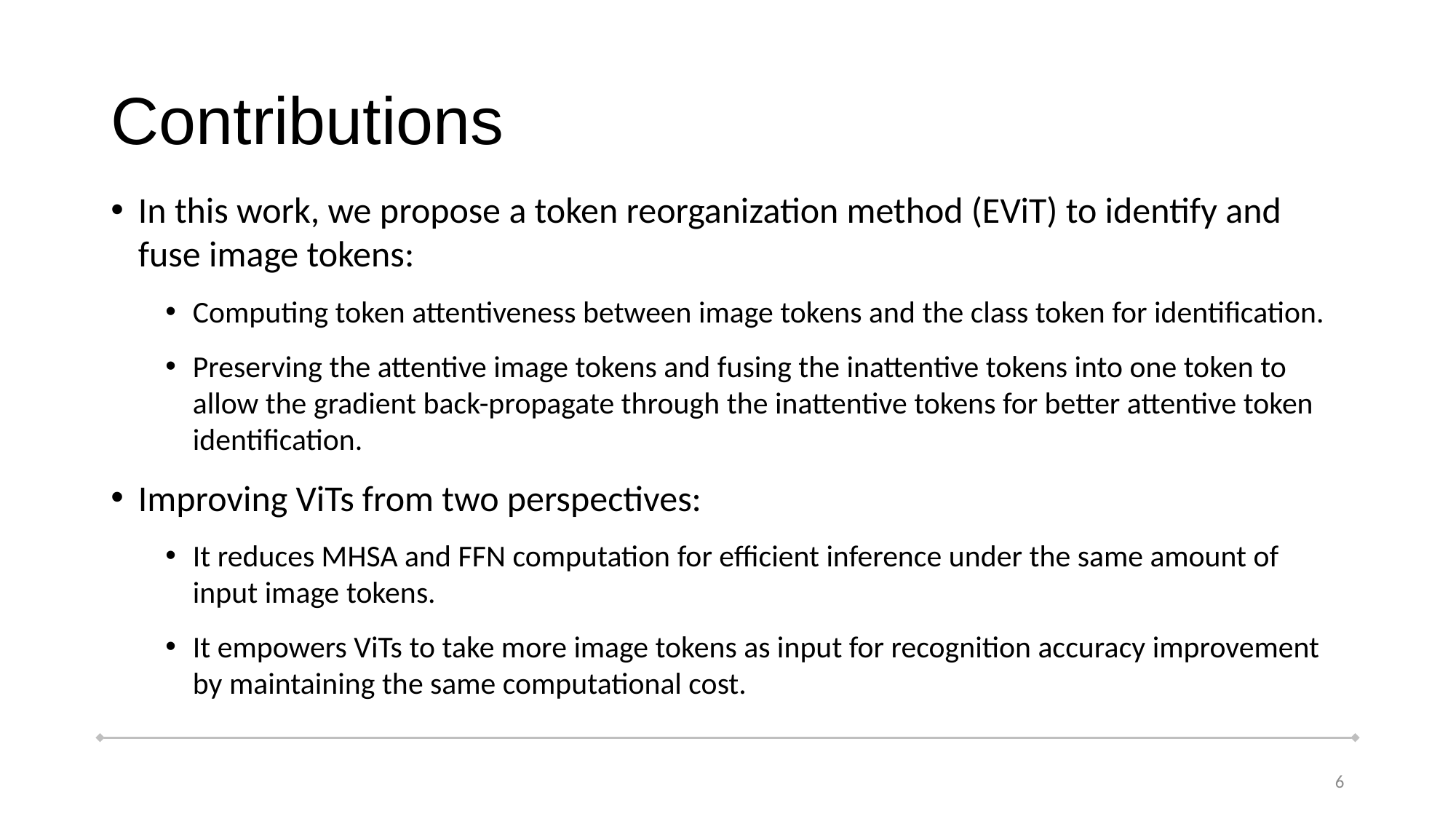

# Contributions
In this work, we propose a token reorganization method (EViT) to identify and fuse image tokens:
Computing token attentiveness between image tokens and the class token for identification.
Preserving the attentive image tokens and fusing the inattentive tokens into one token to allow the gradient back-propagate through the inattentive tokens for better attentive token identification.
Improving ViTs from two perspectives:
It reduces MHSA and FFN computation for efficient inference under the same amount of input image tokens.
It empowers ViTs to take more image tokens as input for recognition accuracy improvement by maintaining the same computational cost.

6